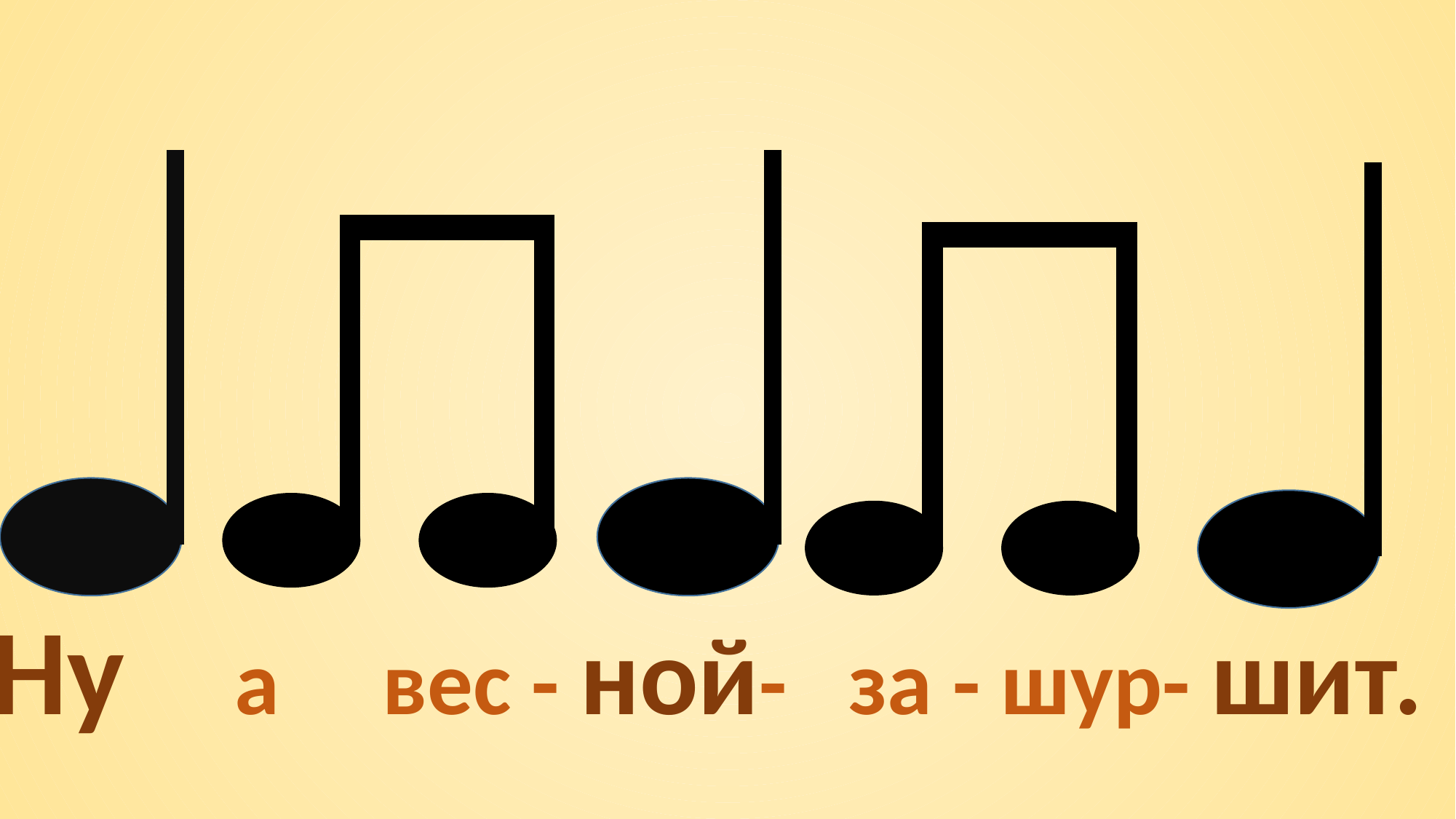

Ну    а     вес - ной-   за - шур- шит.